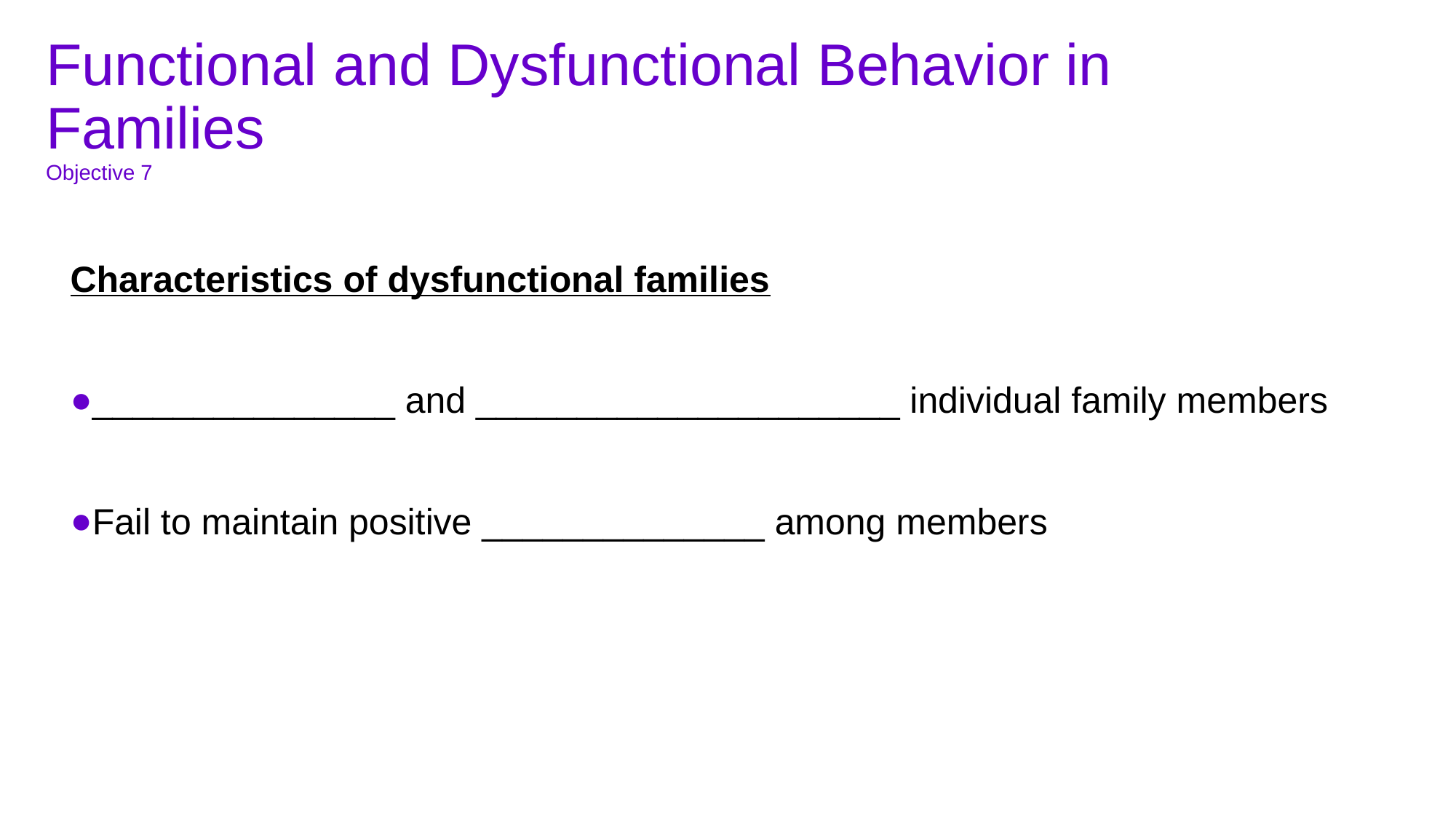

# Functional and Dysfunctional Behavior in Families Objective 7
Characteristics of dysfunctional families

_______________ and _____________________ individual family members

Fail to maintain positive ______________ among members